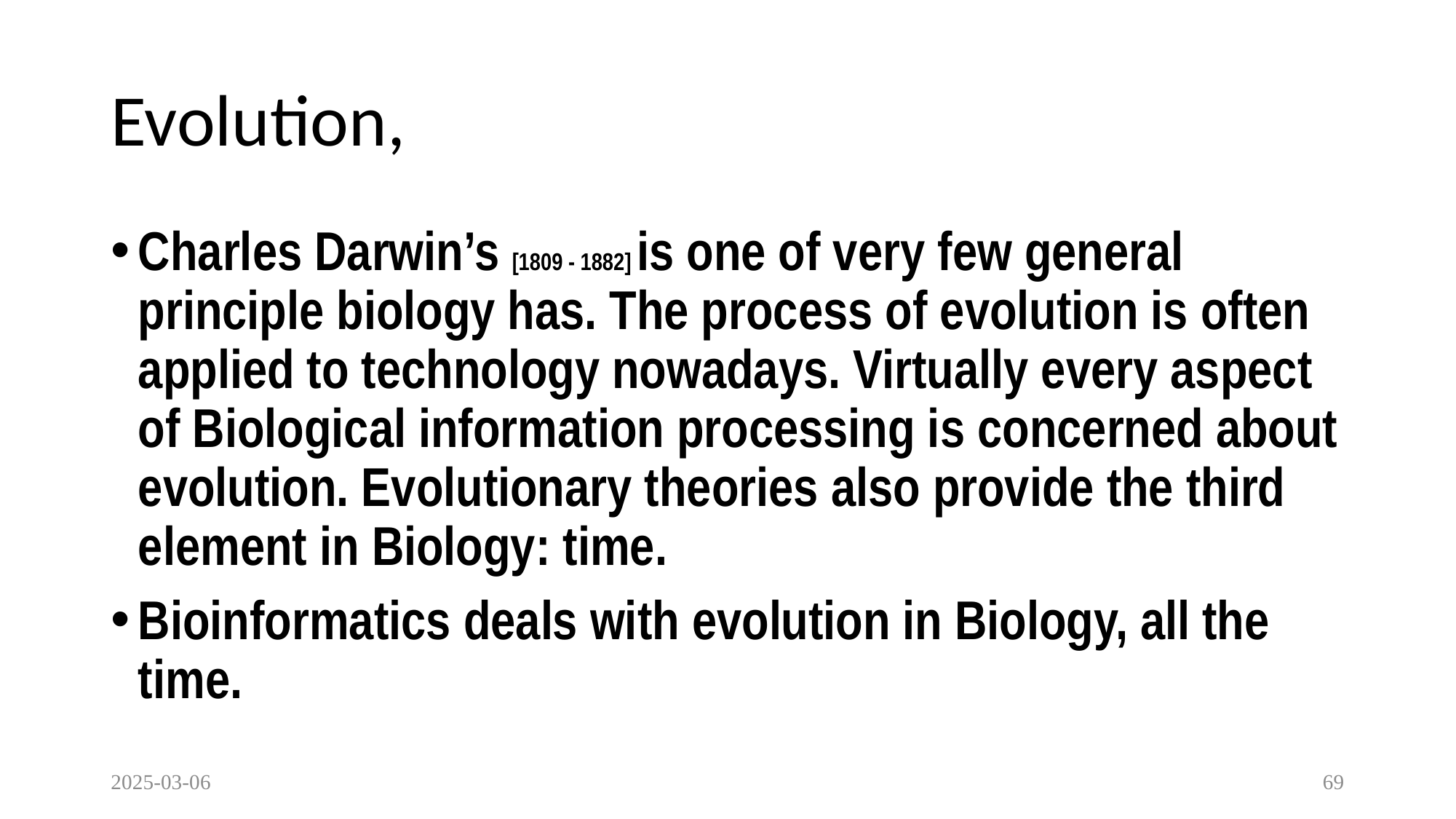

# Evolution,
Charles Darwin’s [1809 - 1882] is one of very few general principle biology has. The process of evolution is often applied to technology nowadays. Virtually every aspect of Biological information processing is concerned about evolution. Evolutionary theories also provide the third element in Biology: time.
Bioinformatics deals with evolution in Biology, all the time.

2025-03-06
69